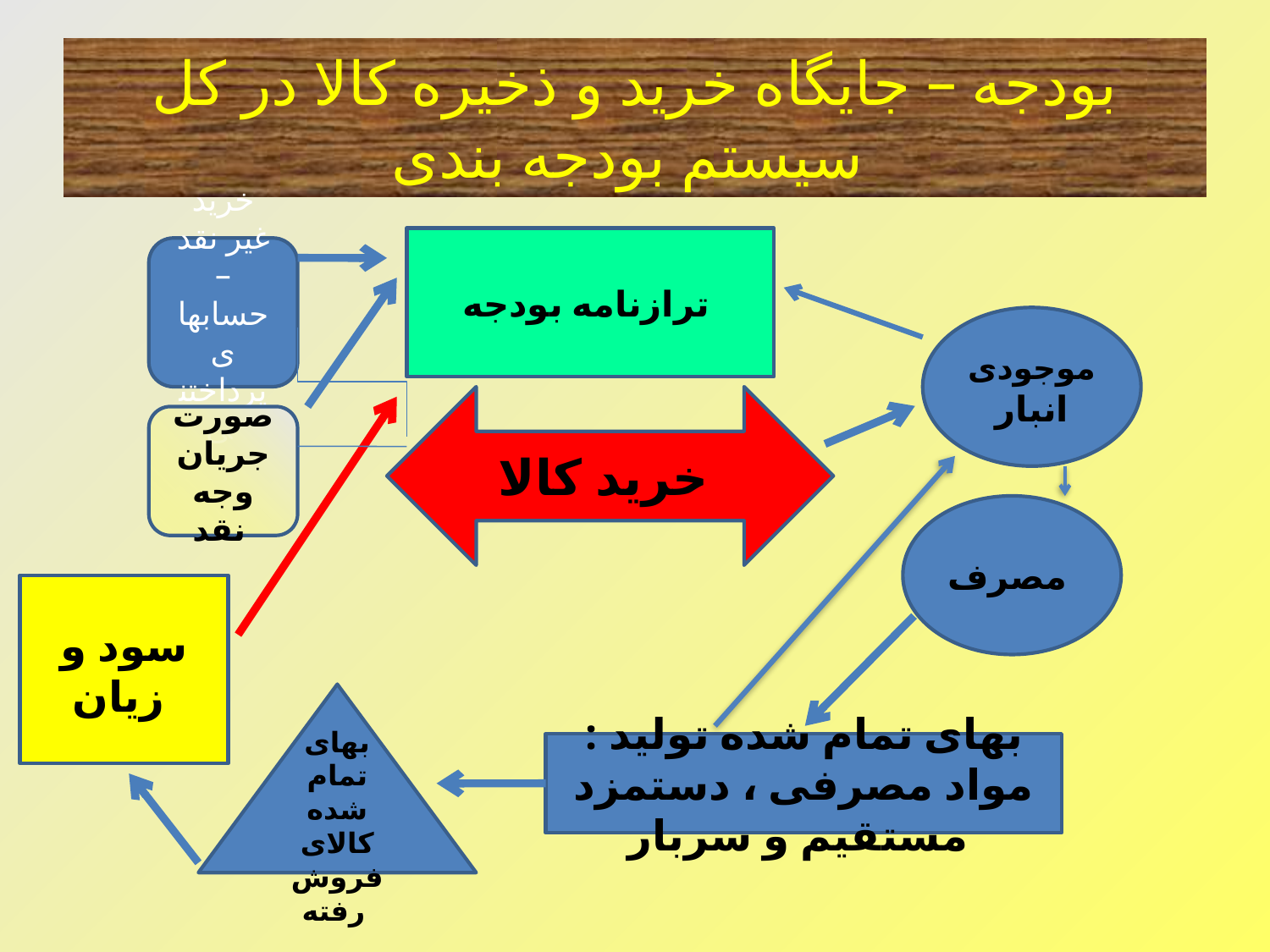

# بودجه – جایگاه خرید و ذخیره کالا در کل سیستم بودجه بندی
ترازنامه بودجه
خرید غیر نقد – حسابهای پرداختنی
موجودی انبار
خرید کالا
صورت جریان وجه نقد
مصرف
سود و زیان
بهای تمام شده کالای فروش رفته
بهای تمام شده تولید : مواد مصرفی ، دستمزد مستقیم و سربار